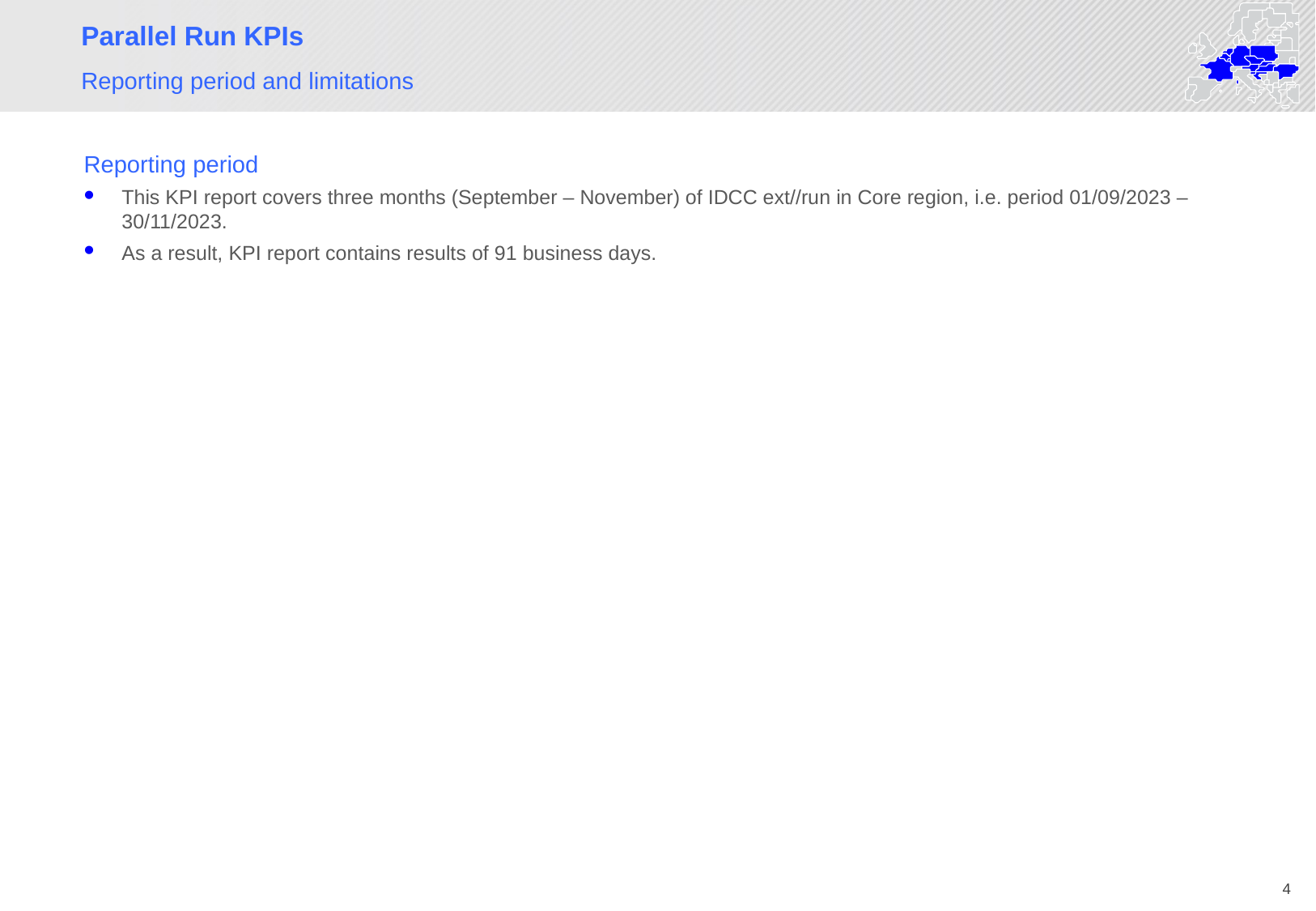

# Parallel Run KPIs
Reporting period and limitations
Reporting period
This KPI report covers three months (September – November) of IDCC ext//run in Core region, i.e. period 01/09/2023 – 30/11/2023.
As a result, KPI report contains results of 91 business days.

4